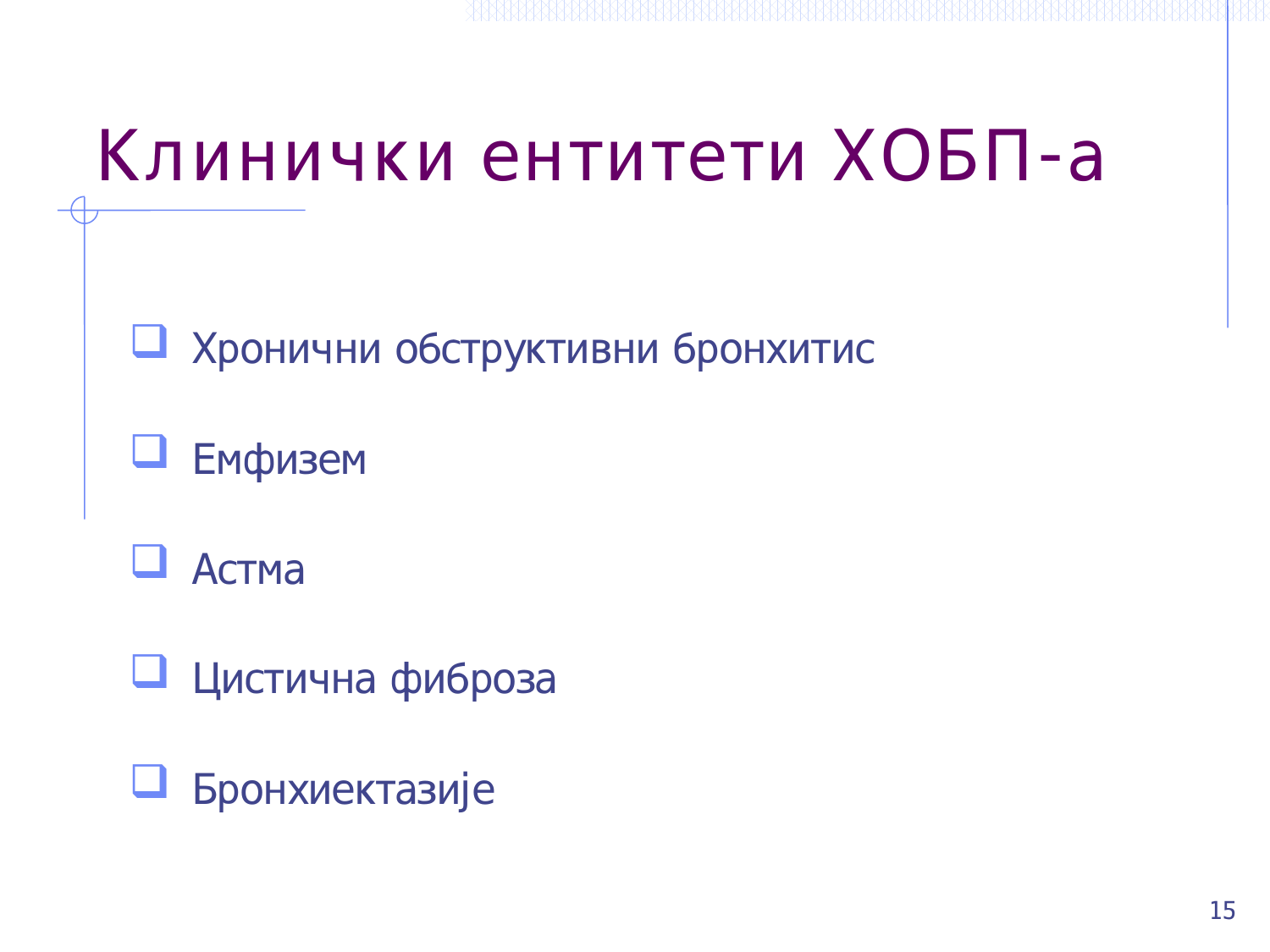

# Клинички ентитети ХОБП-а
Хронични обструктивни бронхитис
Емфизем
Астма
Цистична фиброза
Бронхиектазије

15